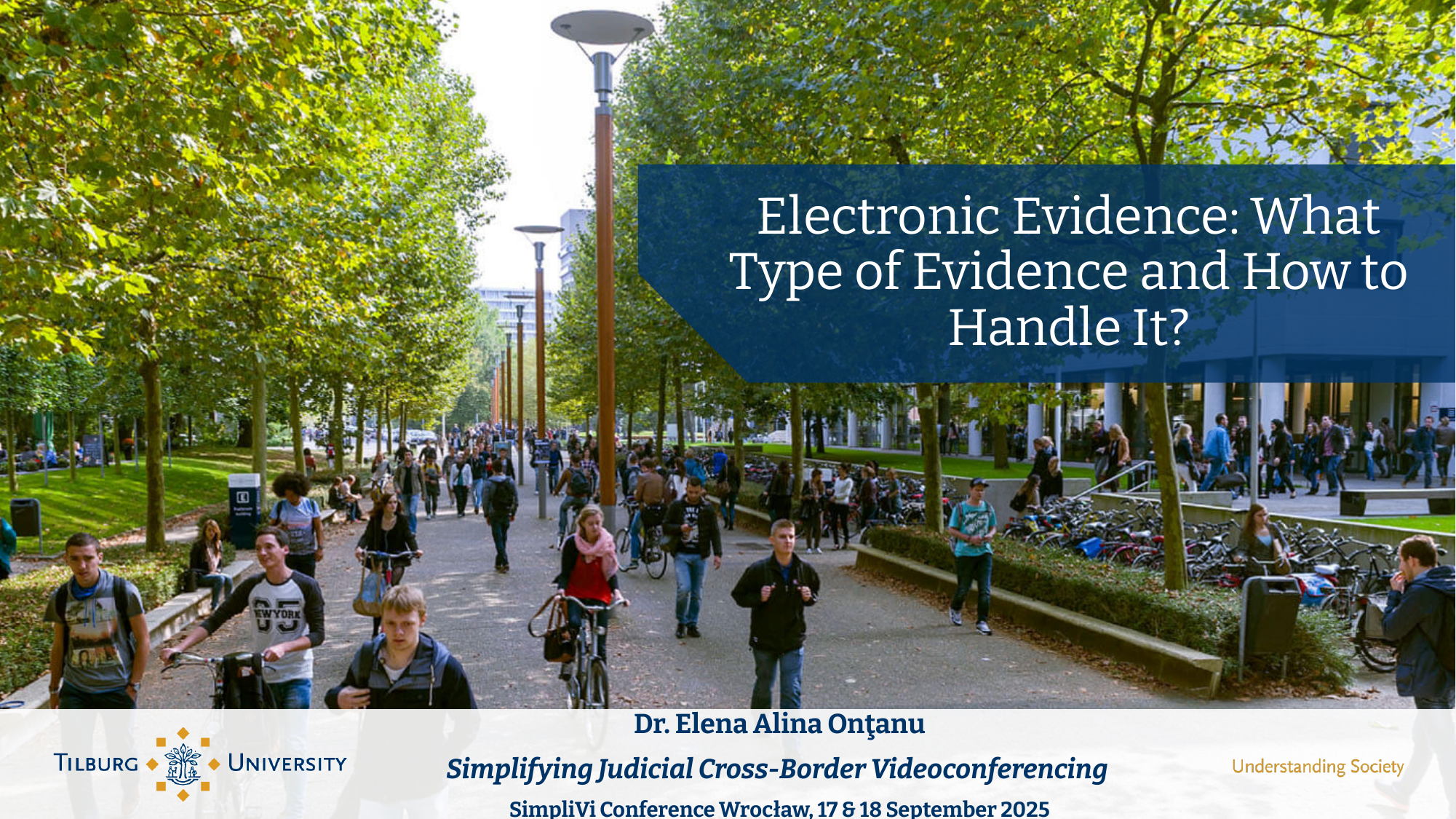

# Electronic Evidence: What Type of Evidence and How to Handle It?
Dr. Elena Alina Onţanu
Simplifying Judicial Cross-Border Videoconferencing
SimpliVi Conference Wrocław, 17 & 18 September 2025